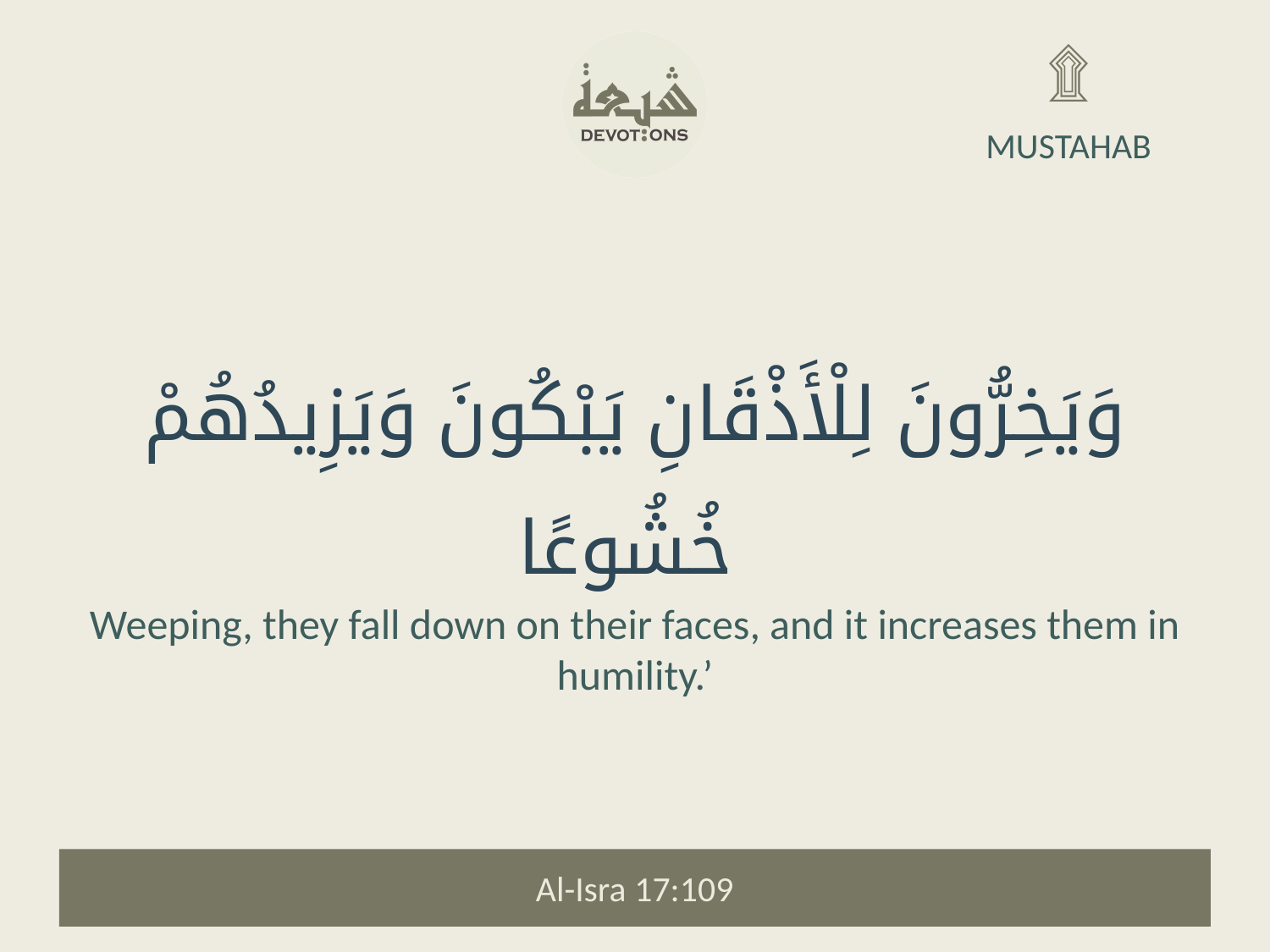

۩
MUSTAHAB
وَيَخِرُّونَ لِلْأَذْقَانِ يَبْكُونَ وَيَزِيدُهُمْ خُشُوعًا
Weeping, they fall down on their faces, and it increases them in humility.’
Al-Isra 17:109